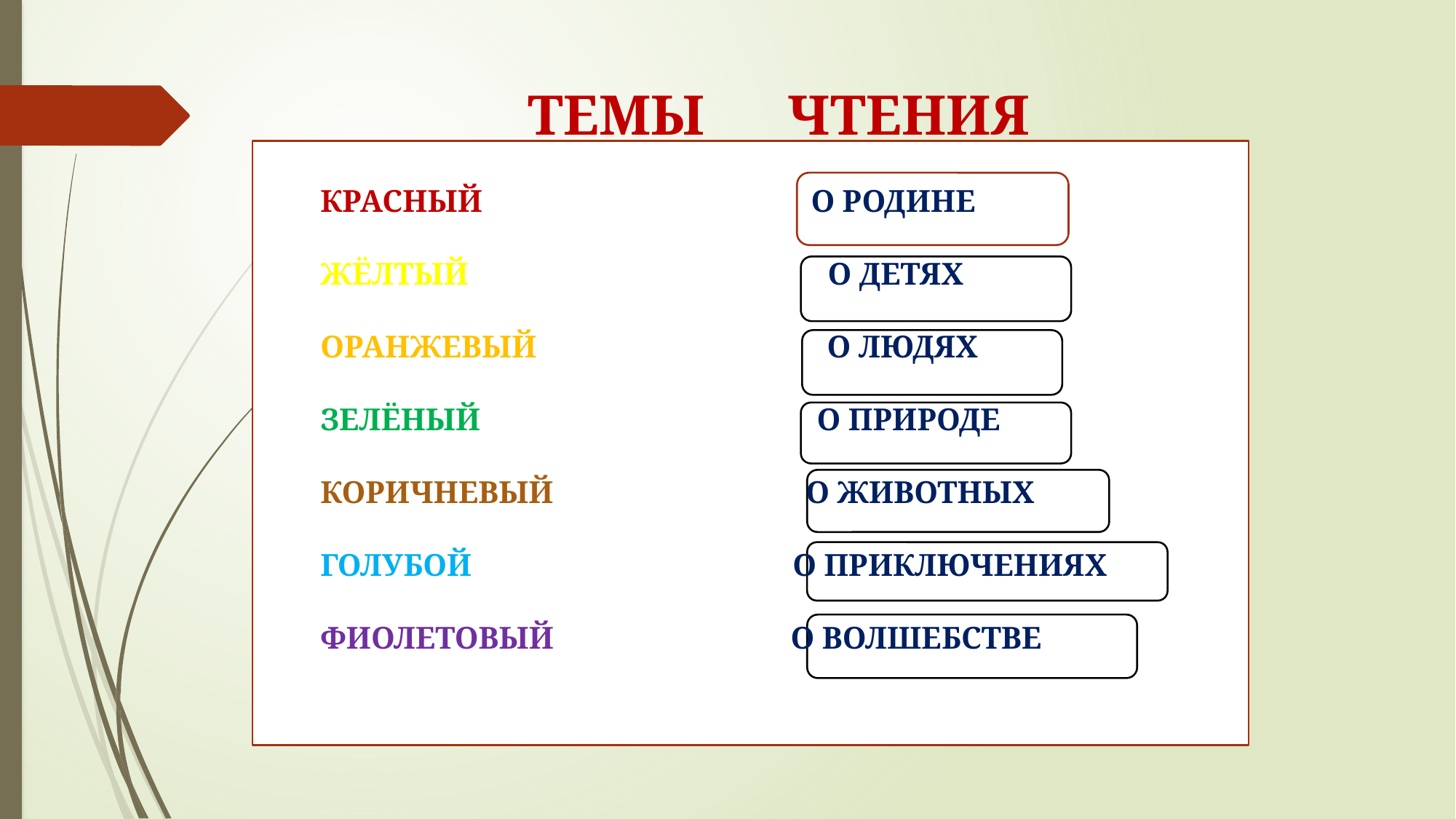

# ТЕМЫ      ЧТЕНИЯ КРАСНЫЙ                                           О РОДИНЕ ЖЁЛТЫЙ                                               О ДЕТЯХ ОРАНЖЕВЫЙ                                      О ЛЮДЯХ ЗЕЛЁНЫЙ                                            О ПРИРОДЕ КОРИЧНЕВЫЙ                                 О ЖИВОТНЫХ ГОЛУБОЙ                                          О ПРИКЛЮЧЕНИЯХ ФИОЛЕТОВЫЙ                               О ВОЛШЕБСТВЕ